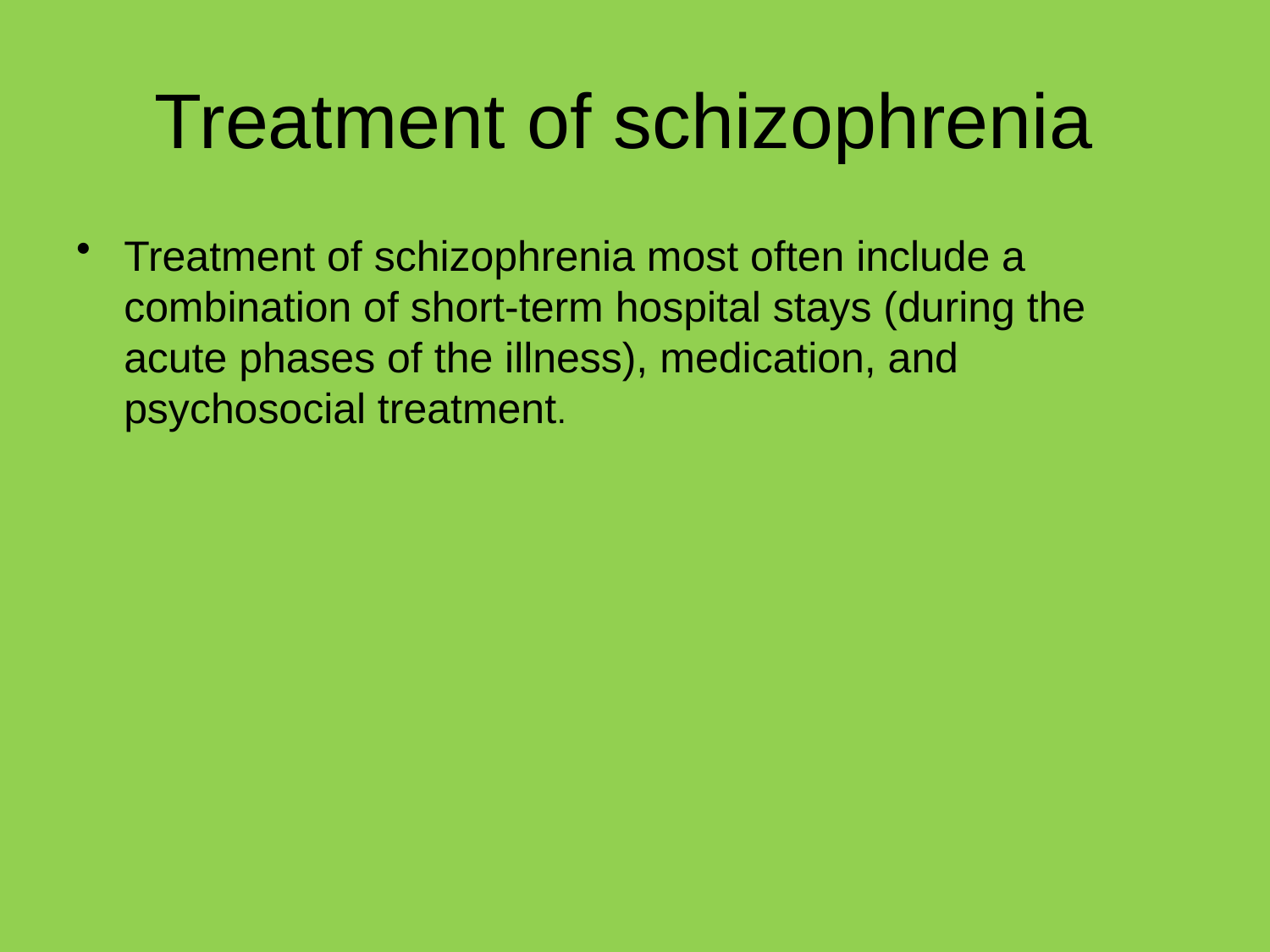

# Treatment of schizophrenia
Treatment of schizophrenia most often include a combination of short-term hospital stays (during the acute phases of the illness), medication, and psychosocial treatment.